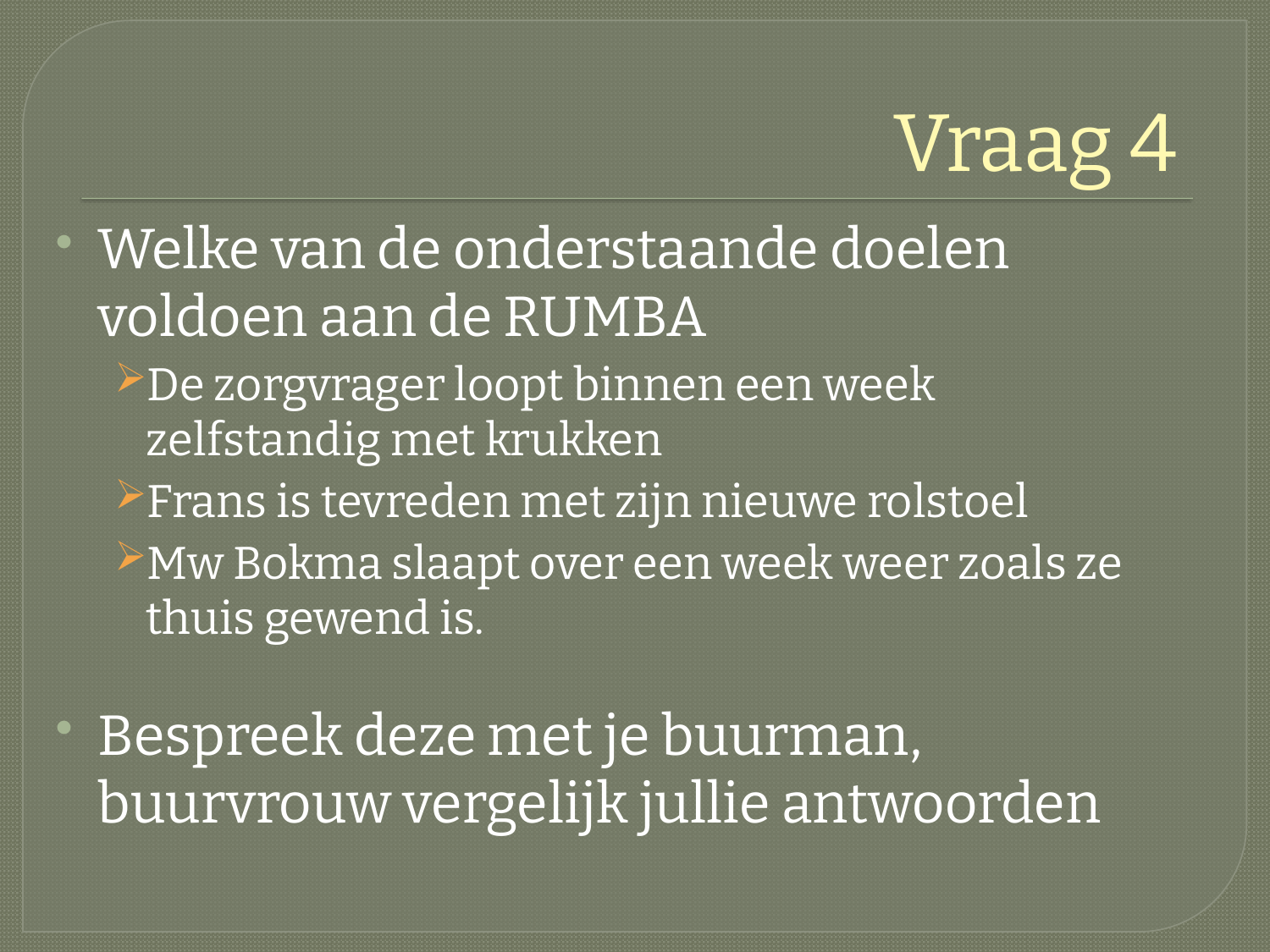

# Vraag 4
Welke van de onderstaande doelen voldoen aan de RUMBA
De zorgvrager loopt binnen een week zelfstandig met krukken
Frans is tevreden met zijn nieuwe rolstoel
Mw Bokma slaapt over een week weer zoals ze thuis gewend is.
Bespreek deze met je buurman, buurvrouw vergelijk jullie antwoorden